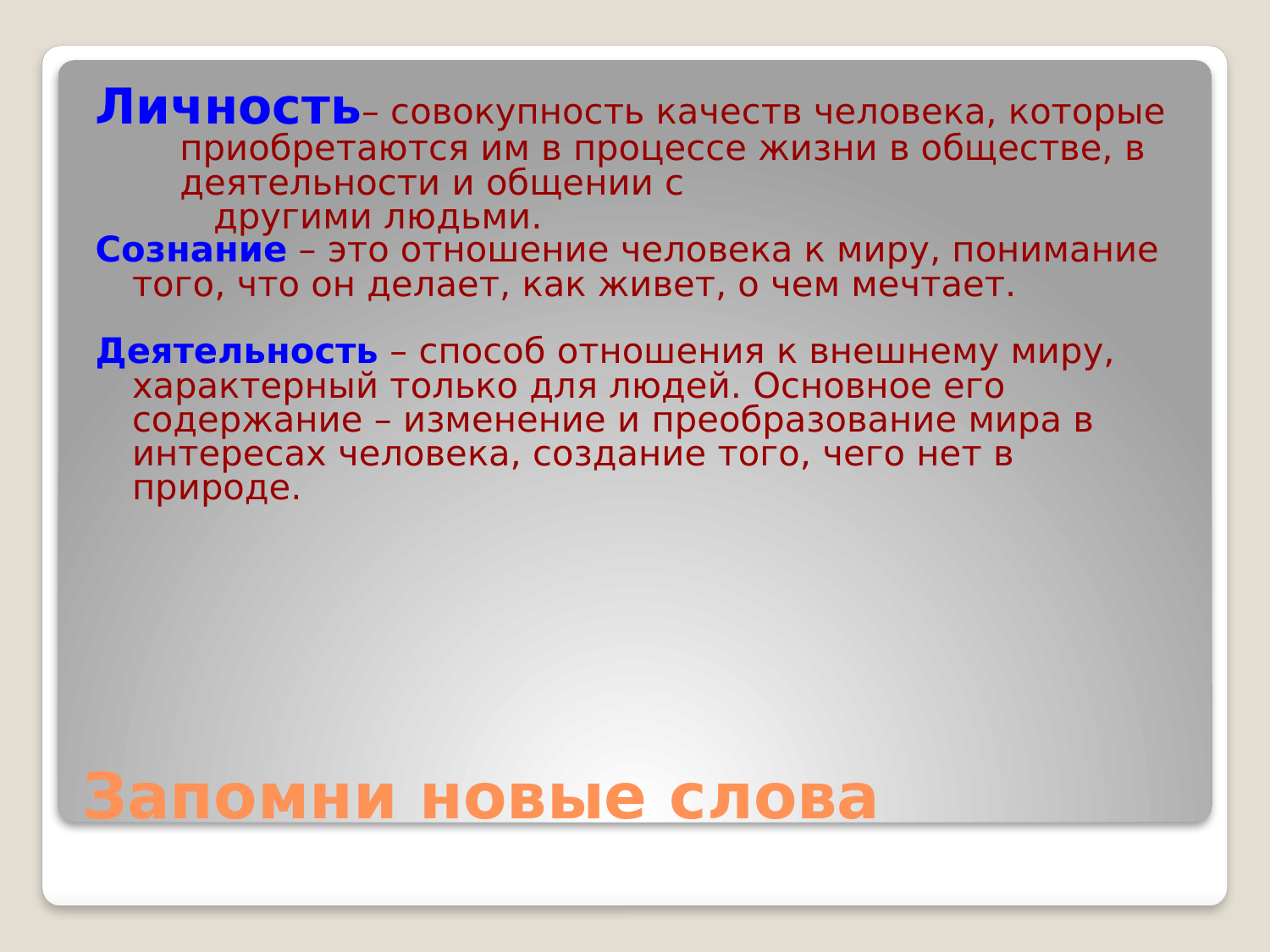

Личность– совокупность качеств человека, которые приобретаются им в процессе жизни в обществе, в
деятельности и общении с
   другими людьми.
Сознание – это отношение человека к миру, понимание того, что он делает, как живет, о чем мечтает.

Деятельность – способ отношения к внешнему миру, характерный только для людей. Основное его содержание – изменение и преобразование мира в интересах человека, создание того, чего нет в природе.

# Запомни новые слова